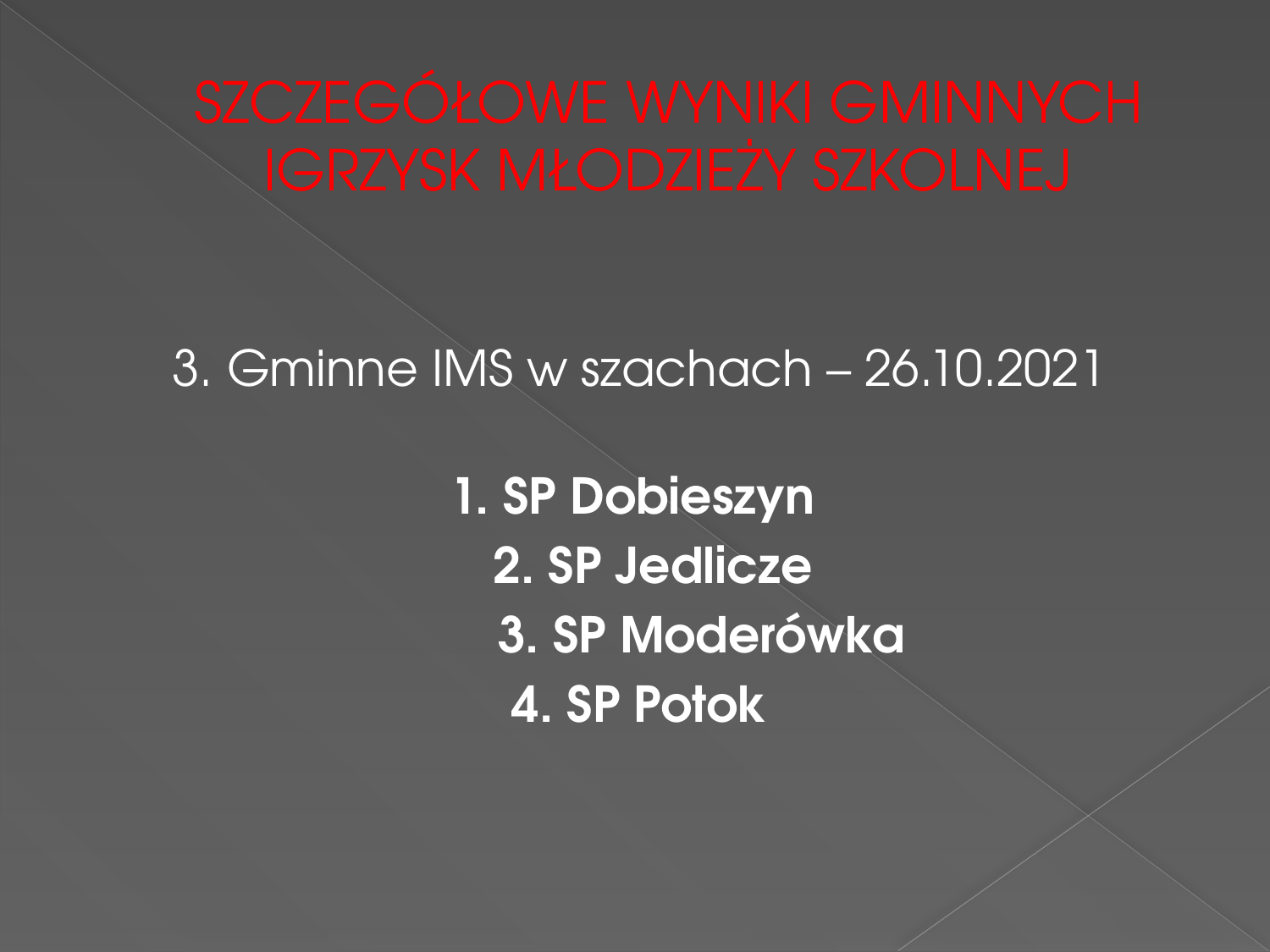

# SZCZEGÓŁOWE WYNIKI GMINNYCH IGRZYSK MŁODZIEŻY SZKOLNEJ

3. Gminne IMS w szachach – 26.10.2021
     1. SP Dobieszyn
  2. SP Jedlicze
         3. SP Moderówka
4. SP Potok